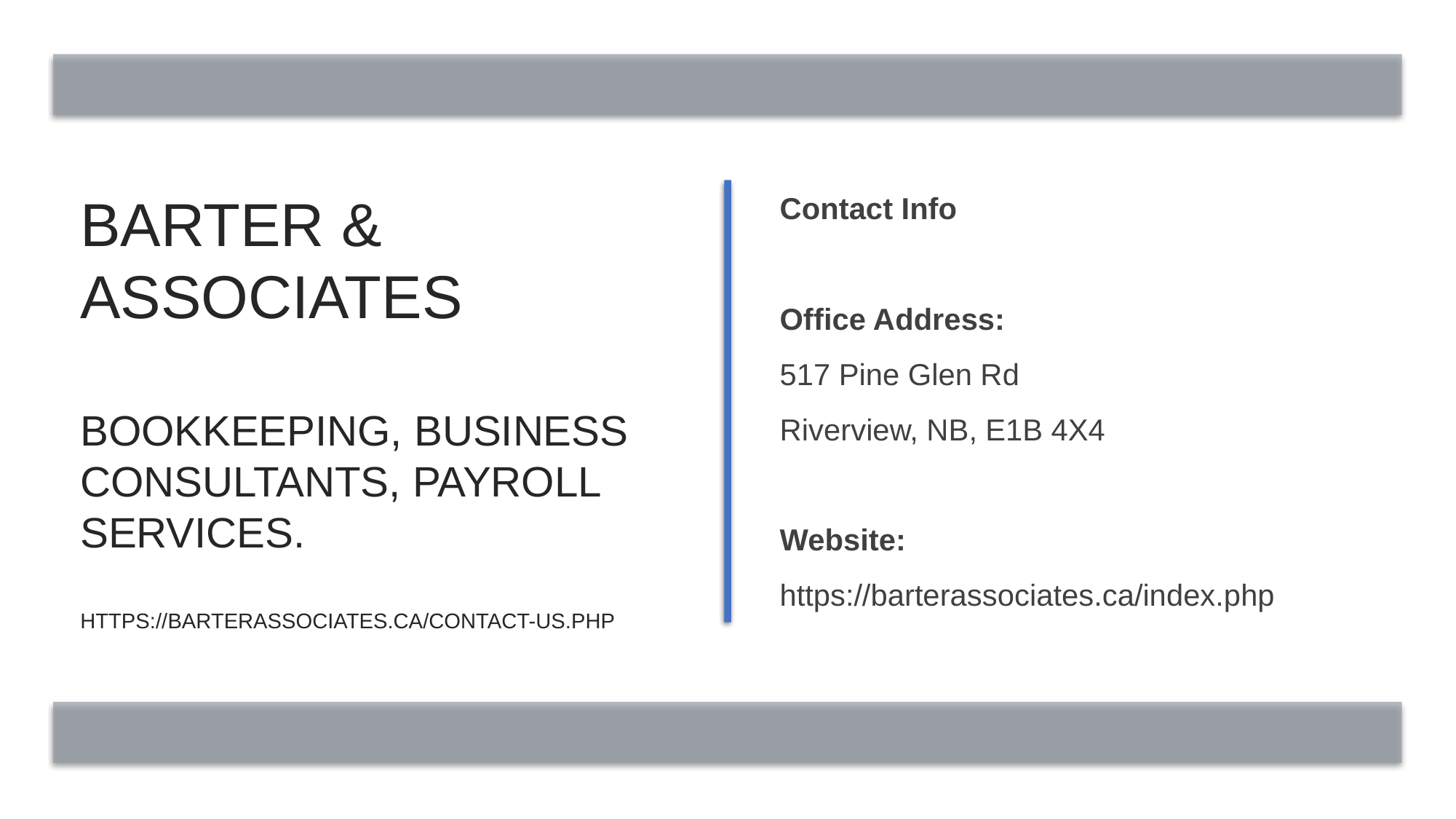

# Barter & Associates Bookkeeping, Business Consultants, payroll Services. https://barterassociates.ca/contact-us.php
Contact Info

Office Address:
517 Pine Glen Rd
Riverview, NB, E1B 4X4

Website:
https://barterassociates.ca/index.php